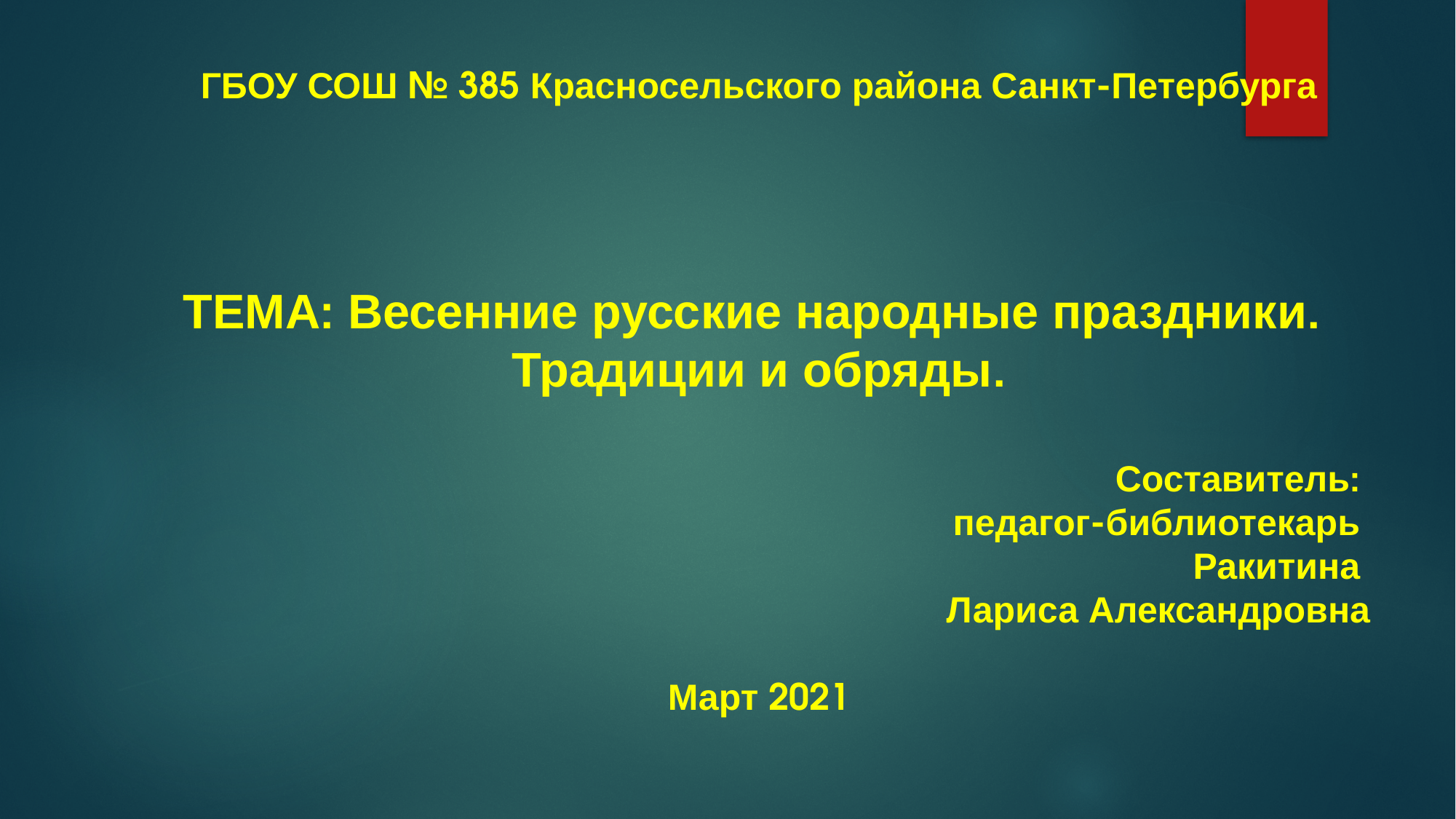

ГБОУ СОШ № 385 Красносельского района Санкт-Петербурга

ТЕМА: Весенние русские народные праздники.
Традиции и обряды.

Составитель:
педагог-библиотекарь
Ракитина
Лариса Александровна

Март 2021